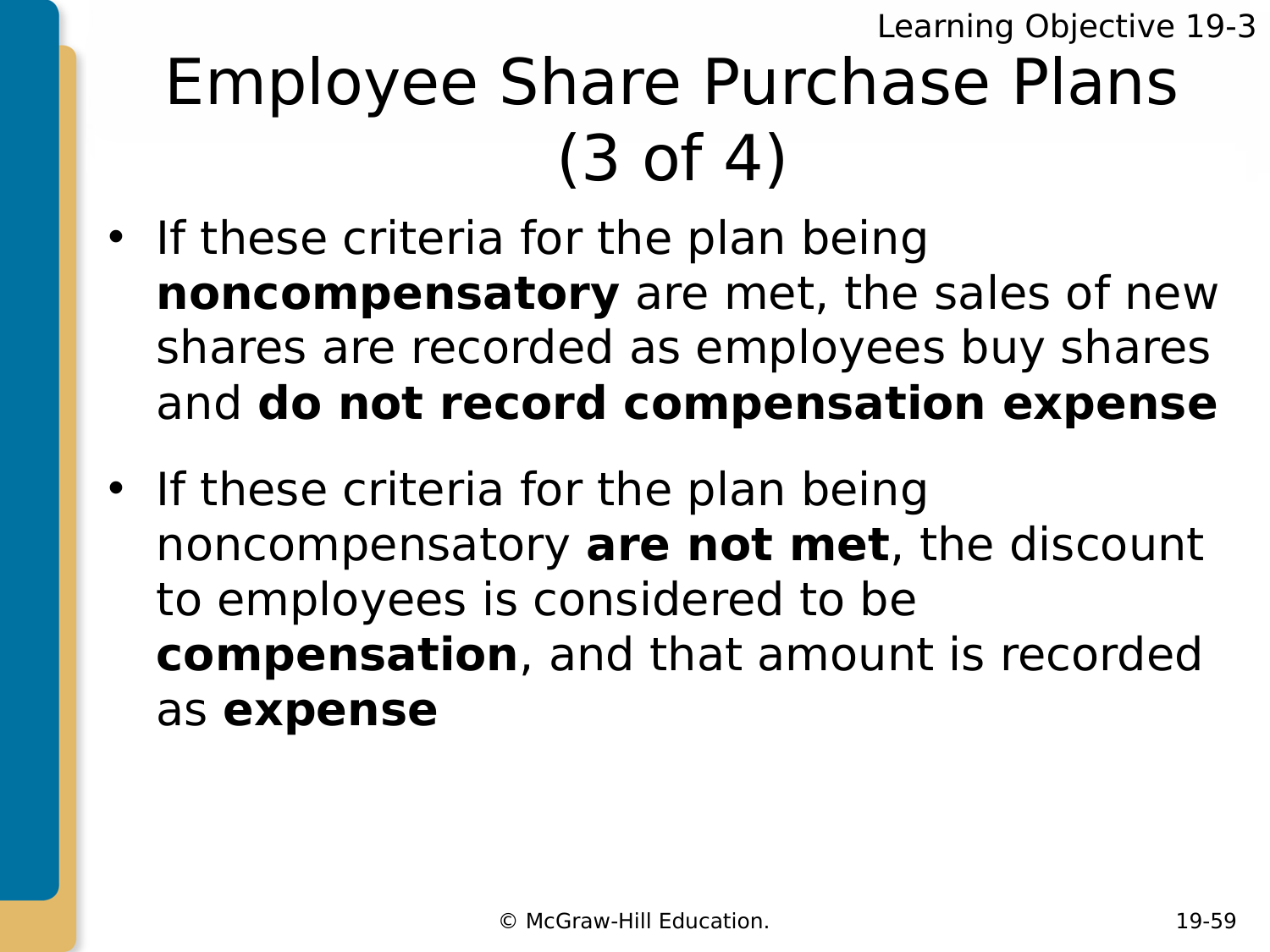

Learning Objective 19-3
# Employee Share Purchase Plans (3 of 4)
If these criteria for the plan being noncompensatory are met, the sales of new shares are recorded as employees buy shares and do not record compensation expense
If these criteria for the plan being noncompensatory are not met, the discount to employees is considered to be compensation, and that amount is recorded as expense